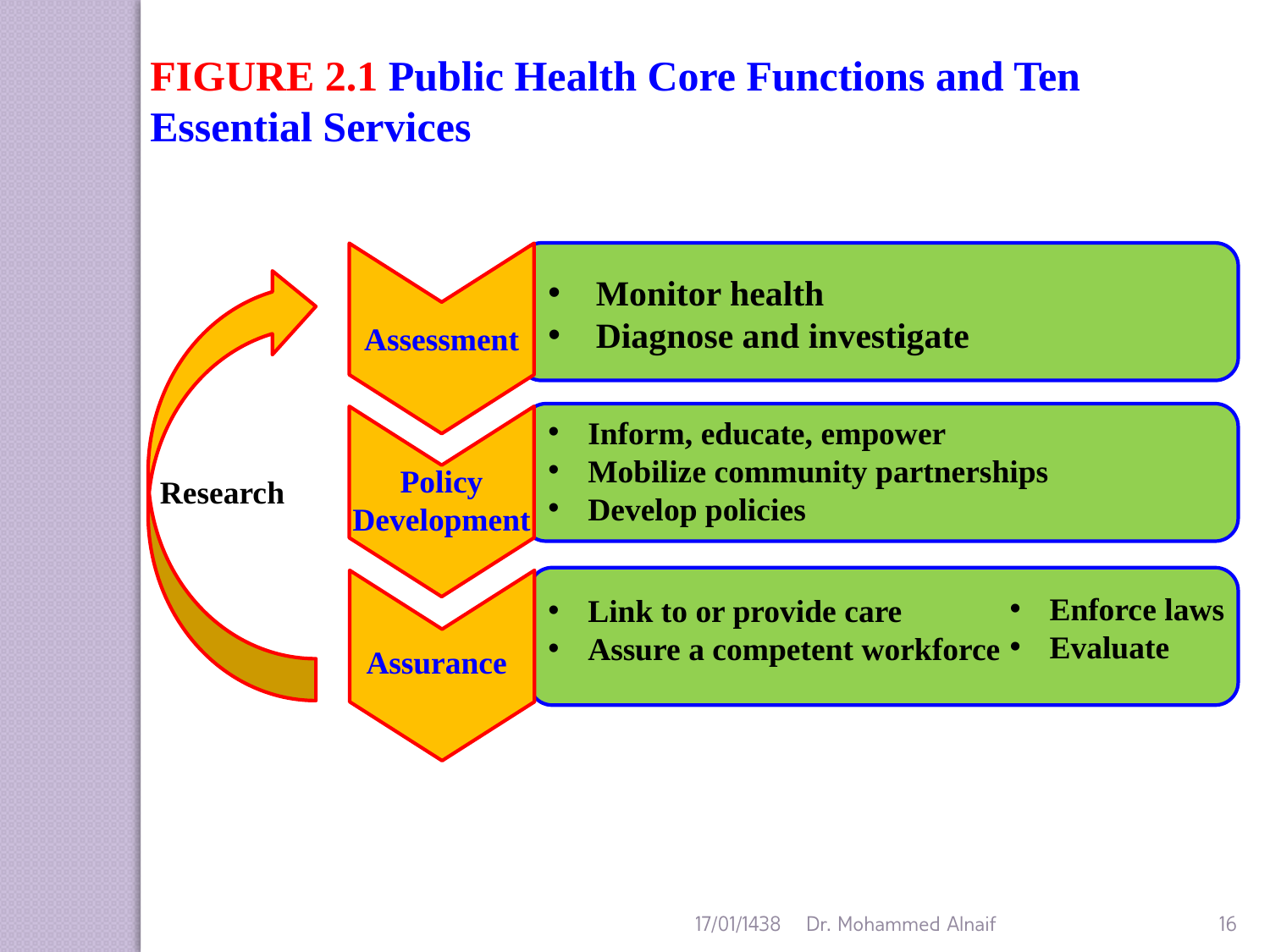

FIGURE 2.1 Public Health Core Functions and Ten Essential Services

Monitor health
Diagnose and investigate
Assessment

Inform, educate, empower
Mobilize community partnerships
Develop policies

Policy Development

Research

Enforce laws
Evaluate
Link to or provide care
Assure a competent workforce
Assurance
17/01/1438
Dr. Mohammed Alnaif
16